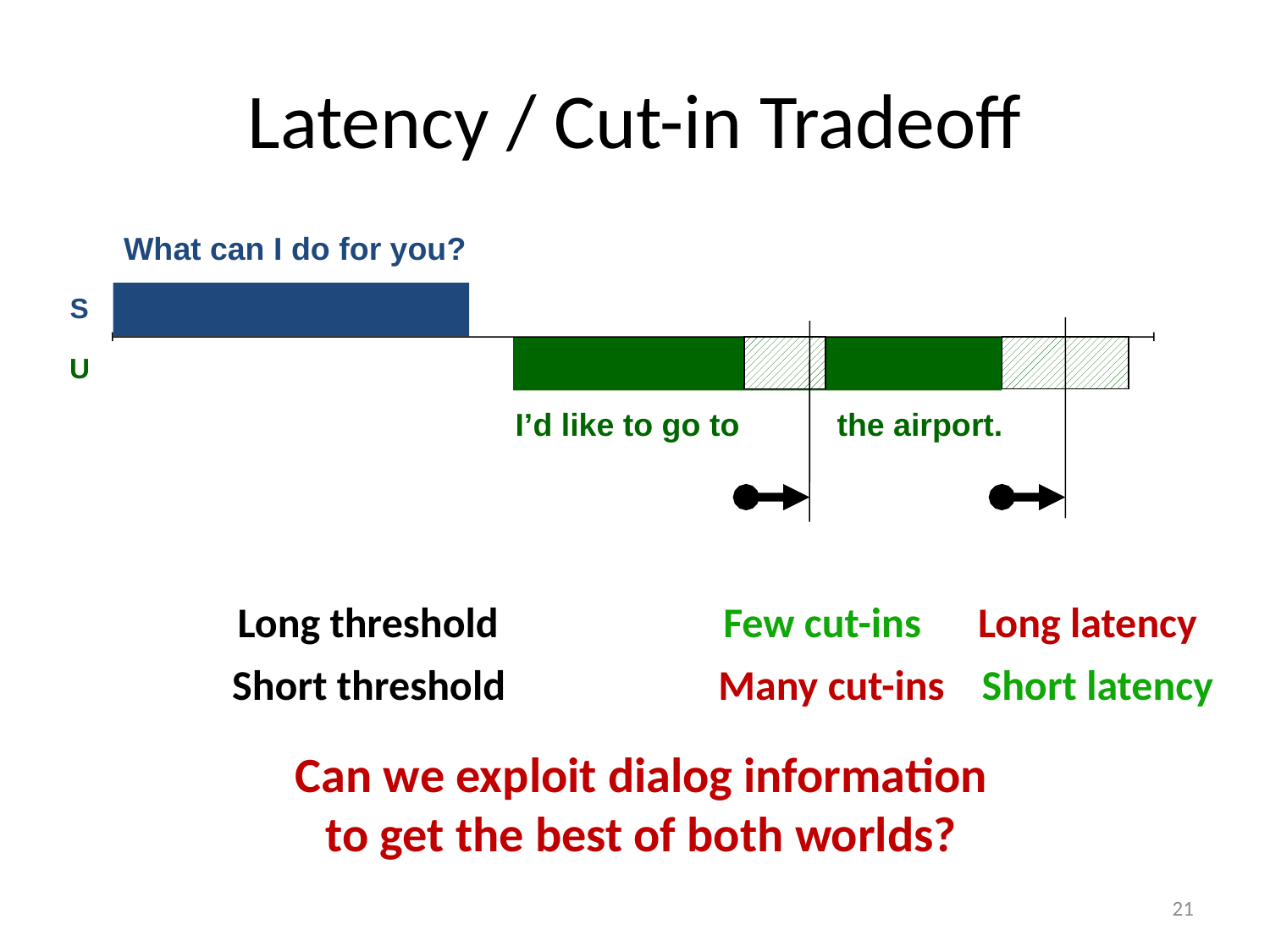

# Latency / Cut-in Tradeoff
What can I do for you?

S

U
I’d like to go to           the airport.

Long threshold
Few cut-ins
Long latency
Short threshold
Many cut-ins
Short latency
Can we exploit dialog information to get the best of both worlds?
21